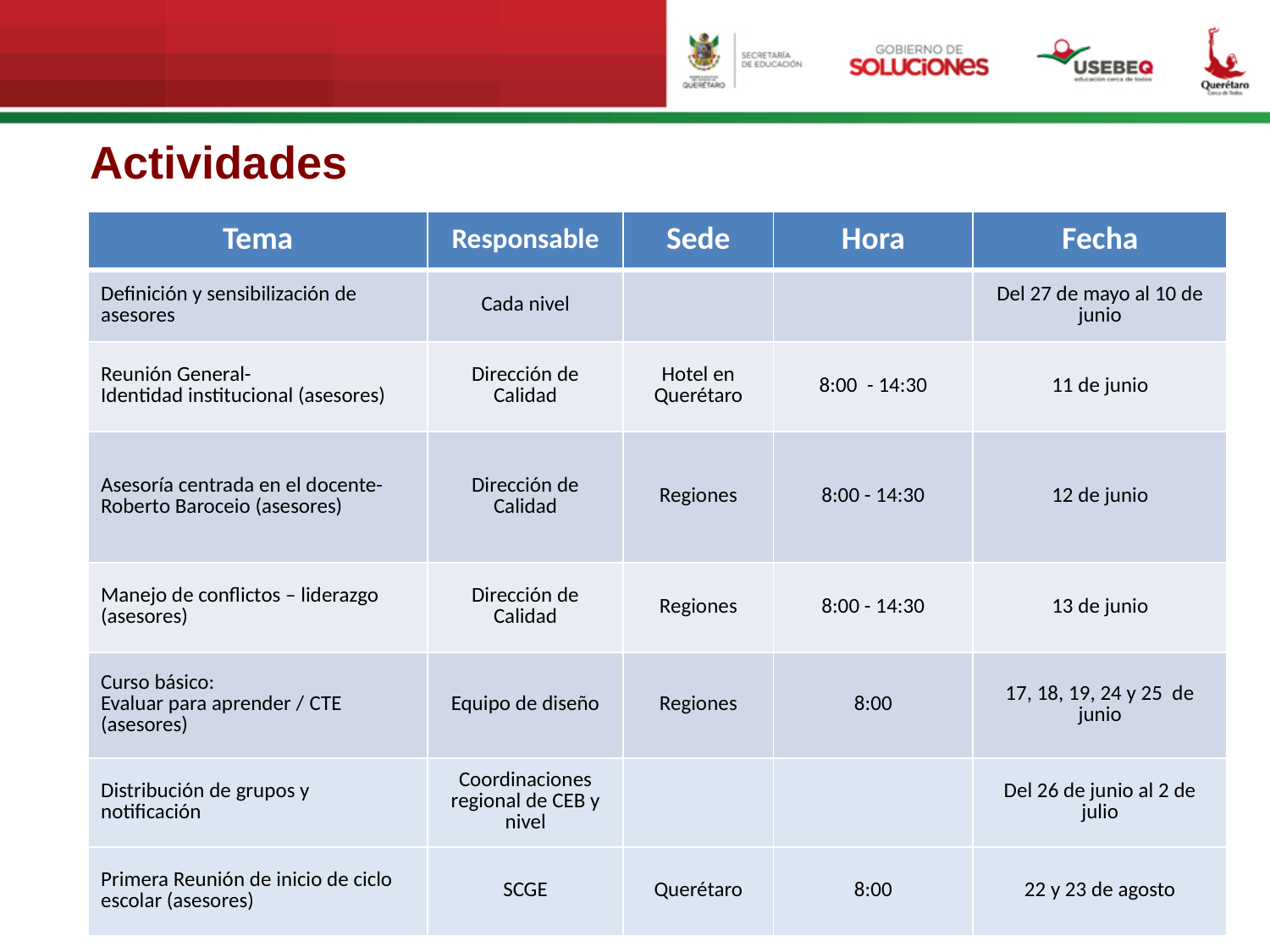

Actividades

| Tema | Responsable | Sede | Hora | Fecha |
| --- | --- | --- | --- | --- |
| Definición y sensibilización de asesores | Cada nivel |  |  | Del 27 de mayo al 10 de junio |
| Reunión General- Identidad institucional (asesores) | Dirección de Calidad | Hotel en Querétaro | 8:00 - 14:30 | 11 de junio |
| Asesoría centrada en el docente-Roberto Baroceio (asesores) | Dirección de Calidad | Regiones | 8:00 - 14:30 | 12 de junio |
| Manejo de conflictos – liderazgo (asesores) | Dirección de Calidad | Regiones | 8:00 - 14:30 | 13 de junio |
| Curso básico: Evaluar para aprender / CTE (asesores) | Equipo de diseño | Regiones | 8:00 | 17, 18, 19, 24 y 25 de junio |
| Distribución de grupos y notificación | Coordinaciones regional de CEB y nivel |  |  | Del 26 de junio al 2 de julio |
| Primera Reunión de inicio de ciclo escolar (asesores) | SCGE | Querétaro | 8:00 | 22 y 23 de agosto |